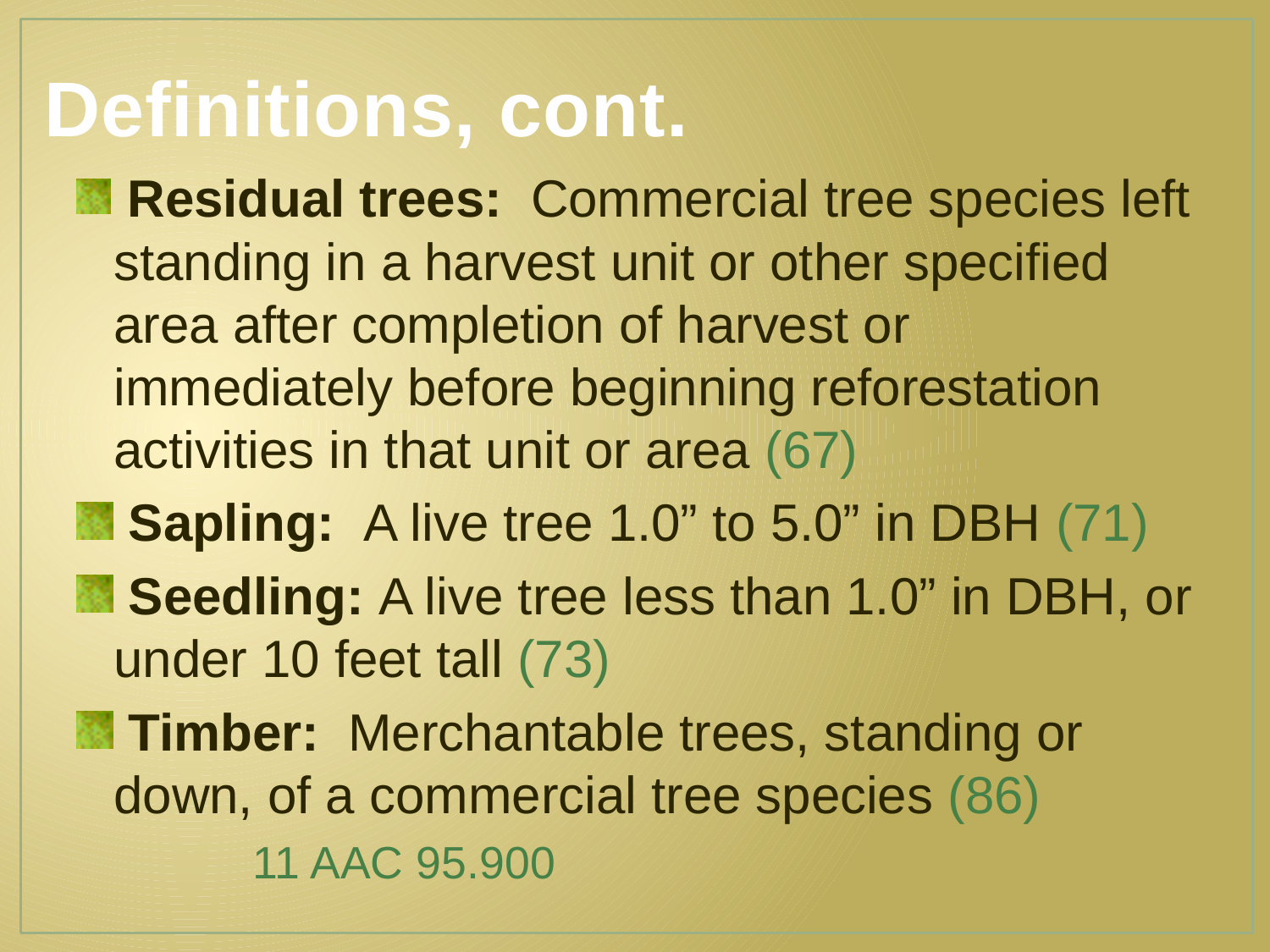

# Definitions, cont.
 Residual trees:  Commercial tree species left standing in a harvest unit or other specified area after comple­tion of harvest or immediately before beginning reforestation activities in that unit or area (67)
 Sapling:  A live tree 1.0” to 5.0” in DBH (71)
 Seedling: A live tree less than 1.0” in DBH, or under 10 feet tall (73)
 Timber:  Merchantable trees, standing or down, of a commercial tree species (86)
						    11 AAC 95.900